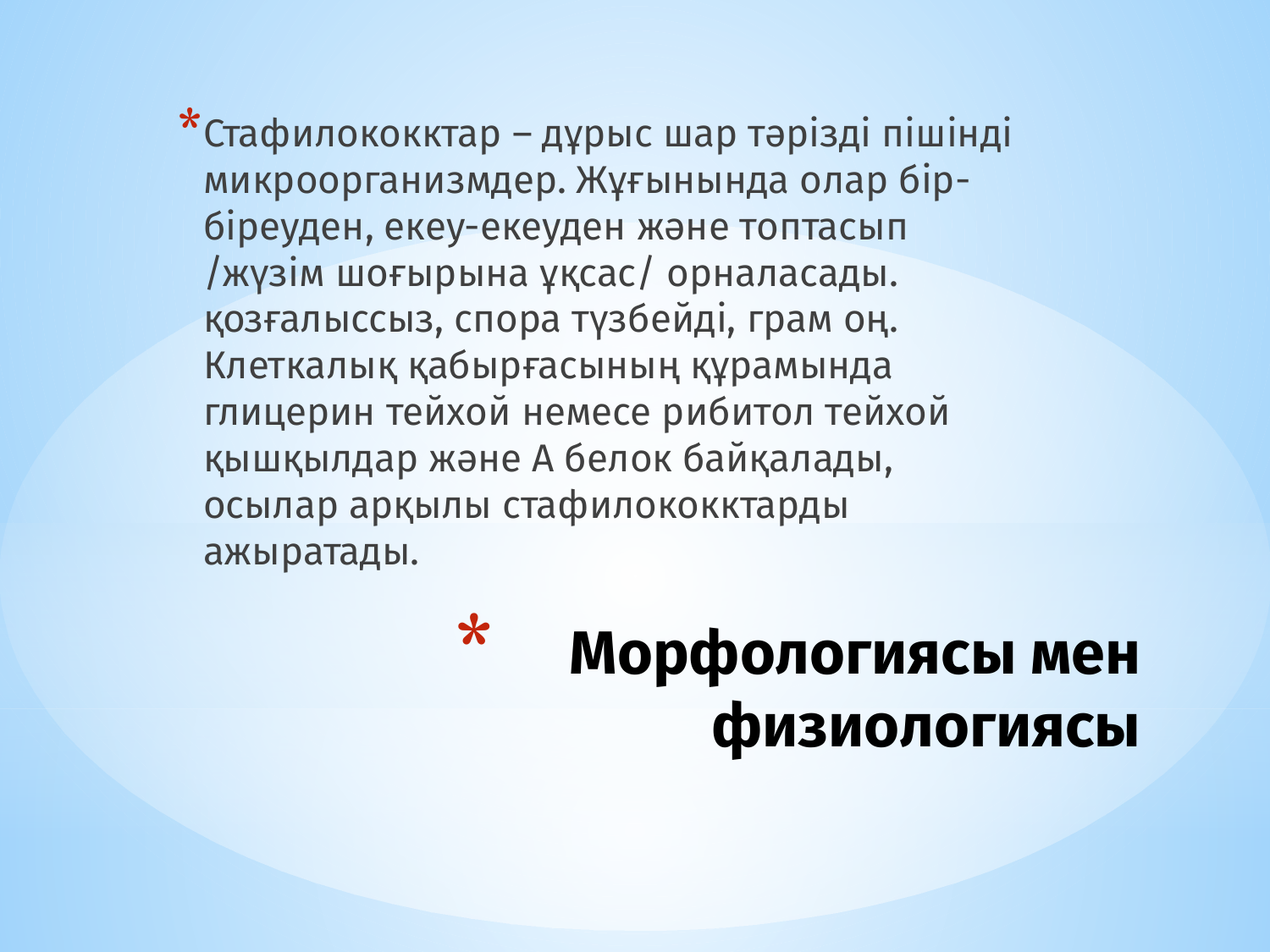

Стафилококктар – дұрыс шар тәрізді пішінді микроорганизмдер. Жұғынында олар бір-біреуден, екеу-екеуден және топтасып /жүзім шоғырына ұқсас/ орналасады. қозғалыссыз, спора түзбейді, грам оң. Клеткалық қабырғасының құрамында глицерин тейхой немесе рибитол тейхой қышқылдар және А белок байқалады, осылар арқылы стафилококктарды ажыратады.

# Морфологиясы мен физиологиясы